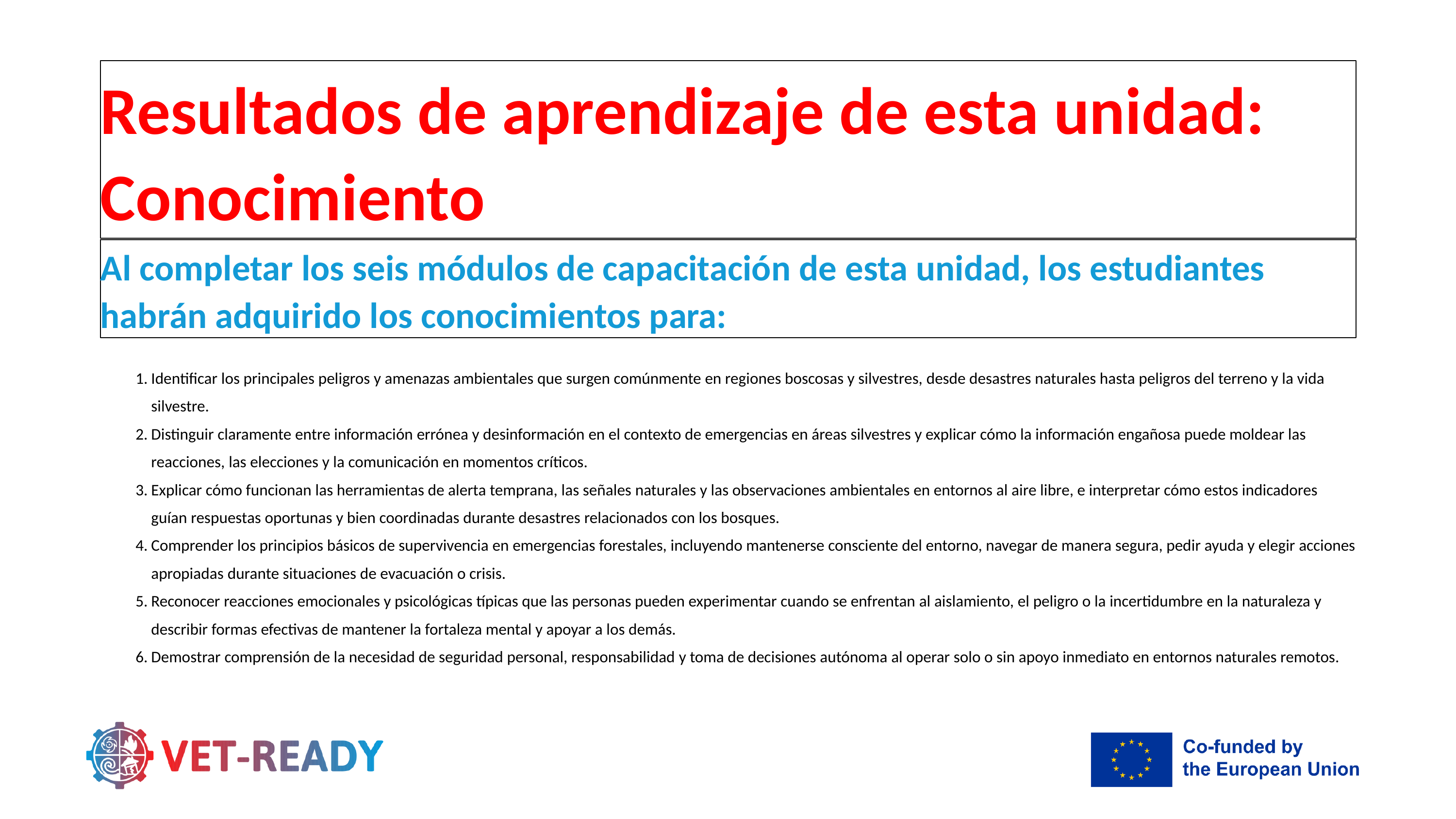

Resultados de aprendizaje de esta unidad: Conocimiento

Al completar los seis módulos de capacitación de esta unidad, los estudiantes habrán adquirido los conocimientos para:
Identificar los principales peligros y amenazas ambientales que surgen comúnmente en regiones boscosas y silvestres, desde desastres naturales hasta peligros del terreno y la vida silvestre.
Distinguir claramente entre información errónea y desinformación en el contexto de emergencias en áreas silvestres y explicar cómo la información engañosa puede moldear las reacciones, las elecciones y la comunicación en momentos críticos.
Explicar cómo funcionan las herramientas de alerta temprana, las señales naturales y las observaciones ambientales en entornos al aire libre, e interpretar cómo estos indicadores guían respuestas oportunas y bien coordinadas durante desastres relacionados con los bosques.
Comprender los principios básicos de supervivencia en emergencias forestales, incluyendo mantenerse consciente del entorno, navegar de manera segura, pedir ayuda y elegir acciones apropiadas durante situaciones de evacuación o crisis.
Reconocer reacciones emocionales y psicológicas típicas que las personas pueden experimentar cuando se enfrentan al aislamiento, el peligro o la incertidumbre en la naturaleza y describir formas efectivas de mantener la fortaleza mental y apoyar a los demás.
Demostrar comprensión de la necesidad de seguridad personal, responsabilidad y toma de decisiones autónoma al operar solo o sin apoyo inmediato en entornos naturales remotos.